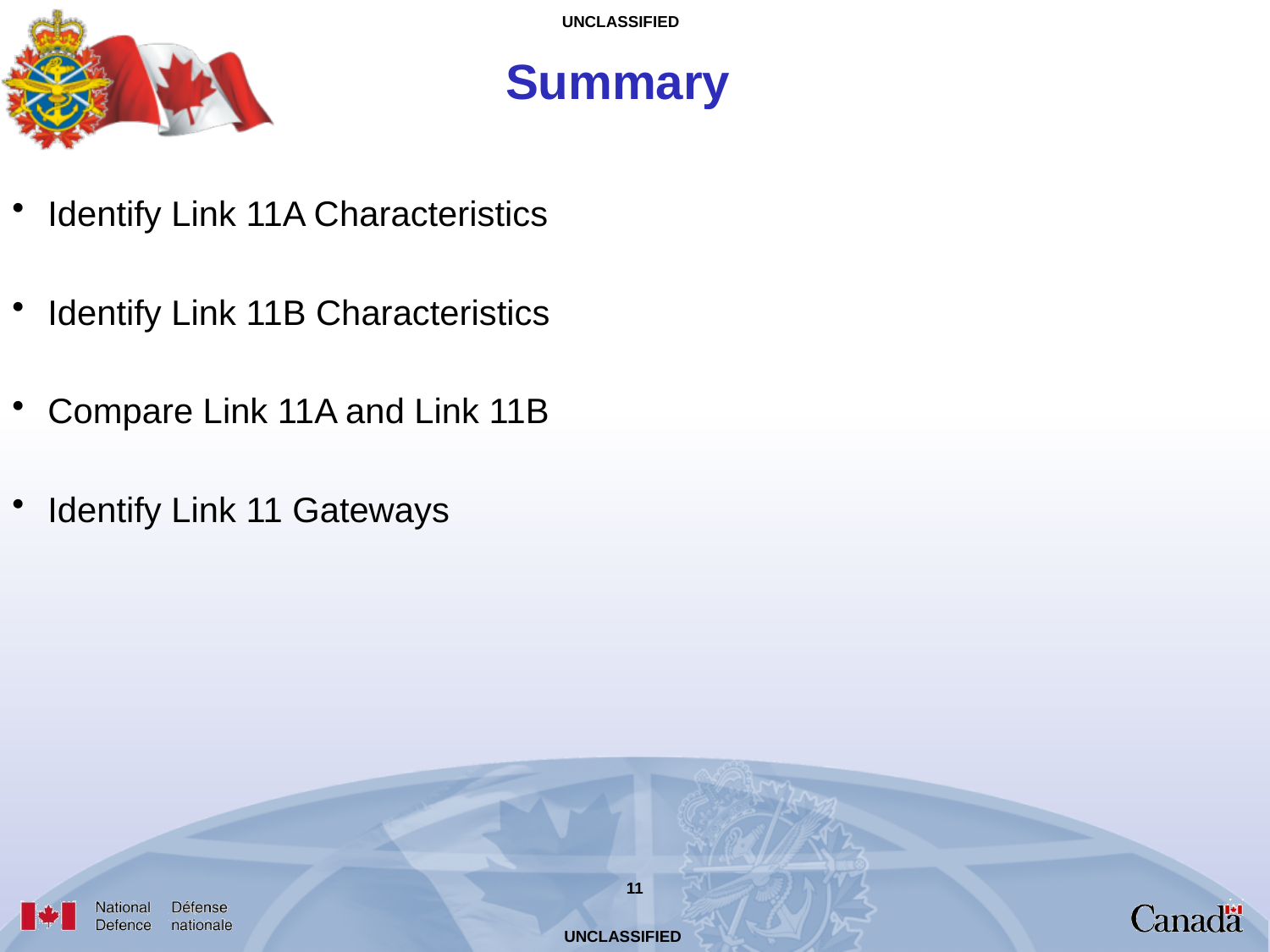

# Summary
Identify Link 11A Characteristics

Identify Link 11B Characteristics

Compare Link 11A and Link 11B

Identify Link 11 Gateways